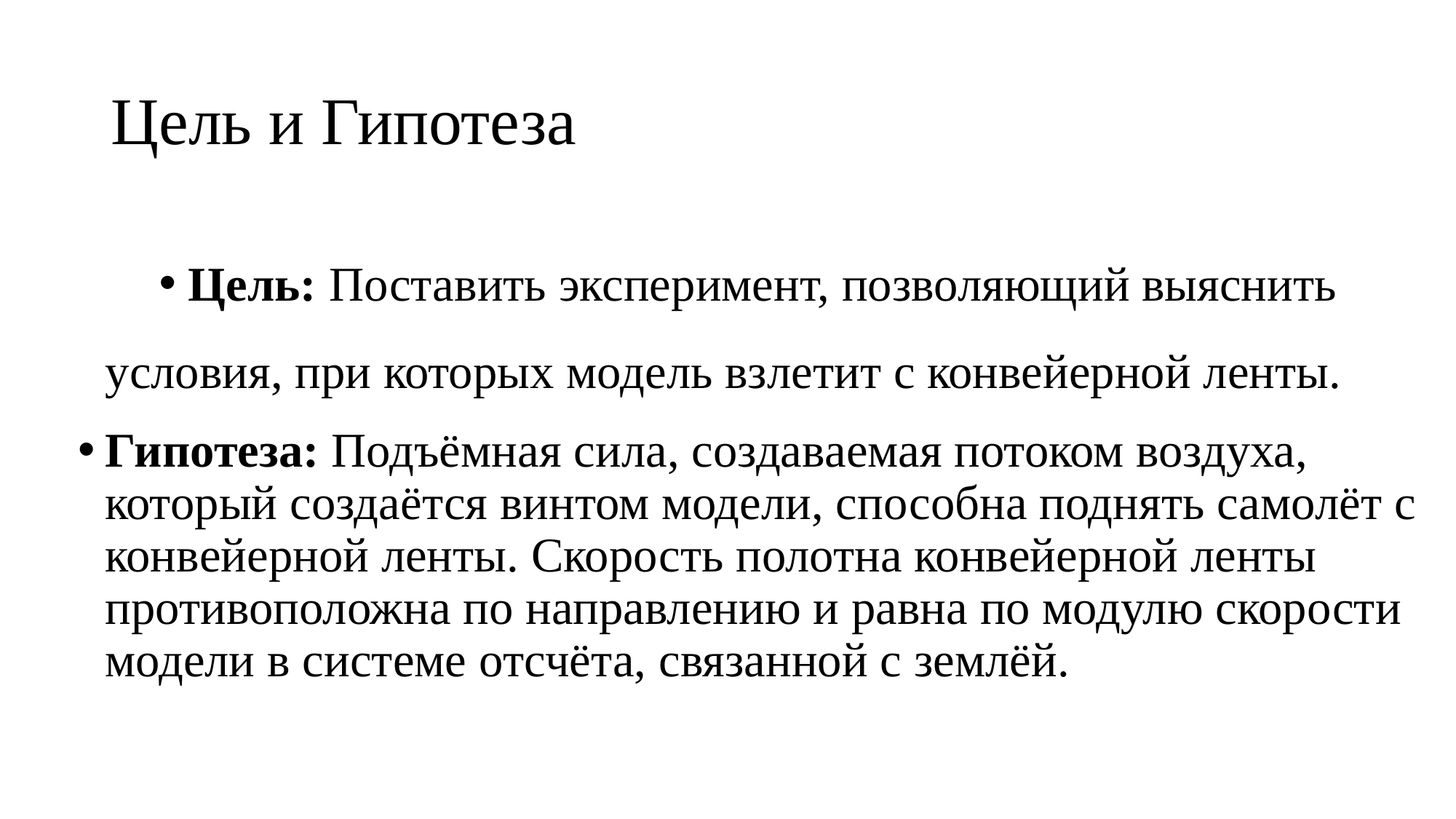

# Цель и Гипотеза
 Цель: Поставить эксперимент, позволяющий выяснить условия, при которых модель взлетит с конвейерной ленты.
Гипотеза: Подъёмная сила, создаваемая потоком воздуха, который создаётся винтом модели, способна поднять самолёт с конвейерной ленты. Скорость полотна конвейерной ленты противоположна по направлению и равна по модулю скорости модели в системе отсчёта, связанной с землёй.